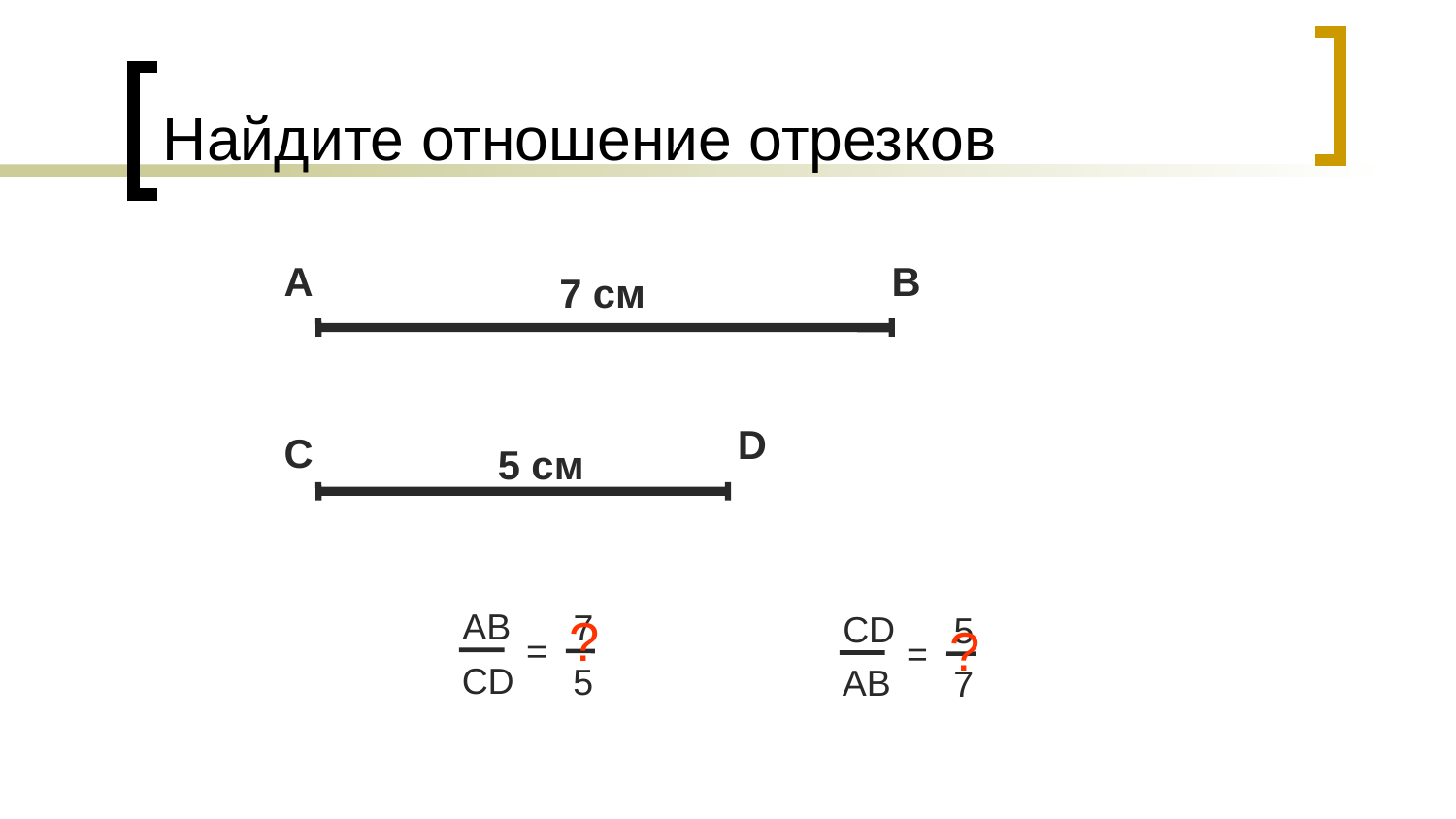

# Найдите отношение отрезков
А
В
7 cм

D
С
5 см

АB

CD
7

5
CD

AB
?
5

7
?
=
=